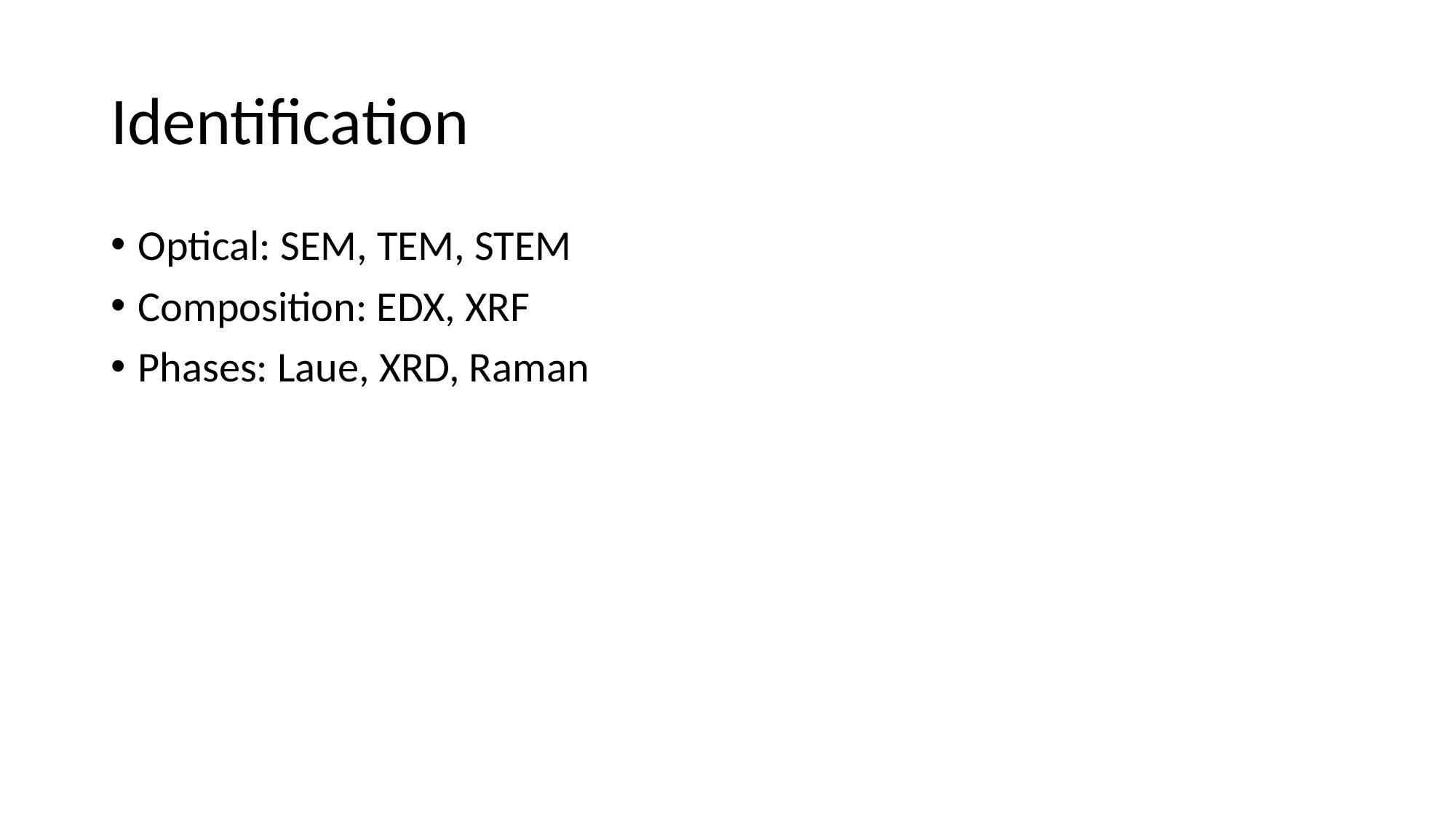

# Identification
Optical: SEM, TEM, STEM
Composition: EDX, XRF
Phases: Laue, XRD, Raman